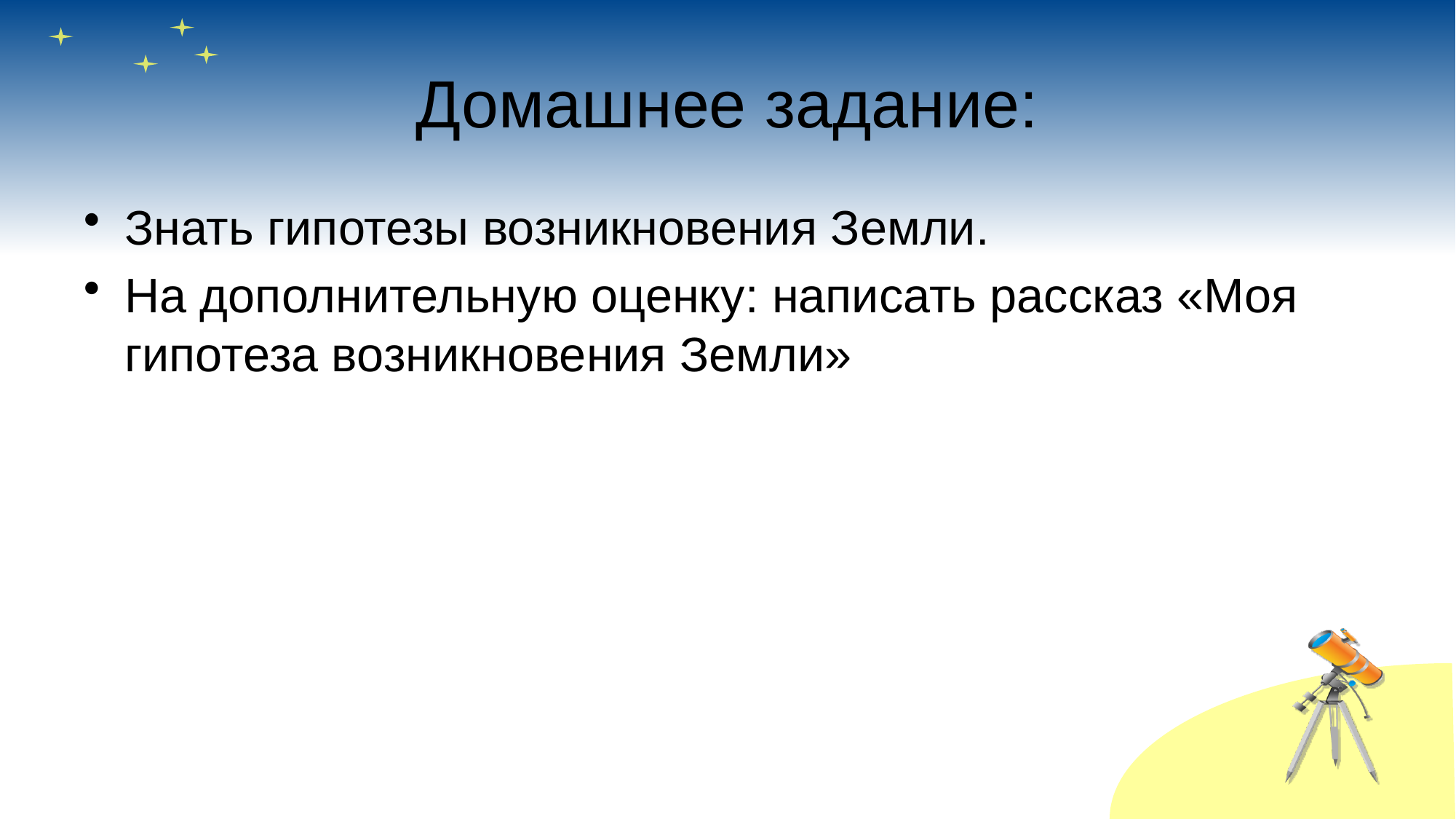

# Домашнее задание:
Знать гипотезы возникновения Земли.
На дополнительную оценку: написать рассказ «Моя гипотеза возникновения Земли»